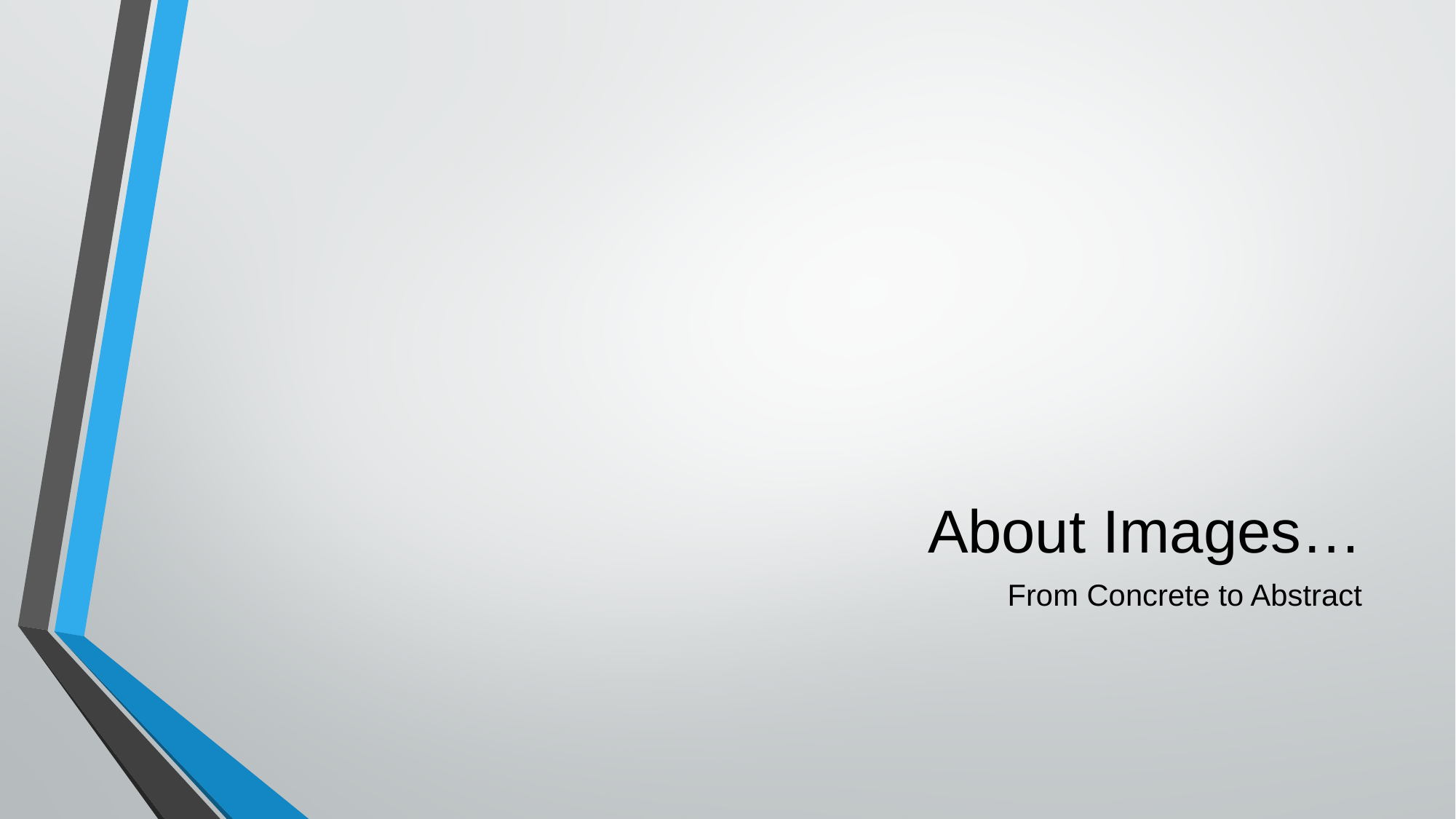

# About Images…
From Concrete to Abstract